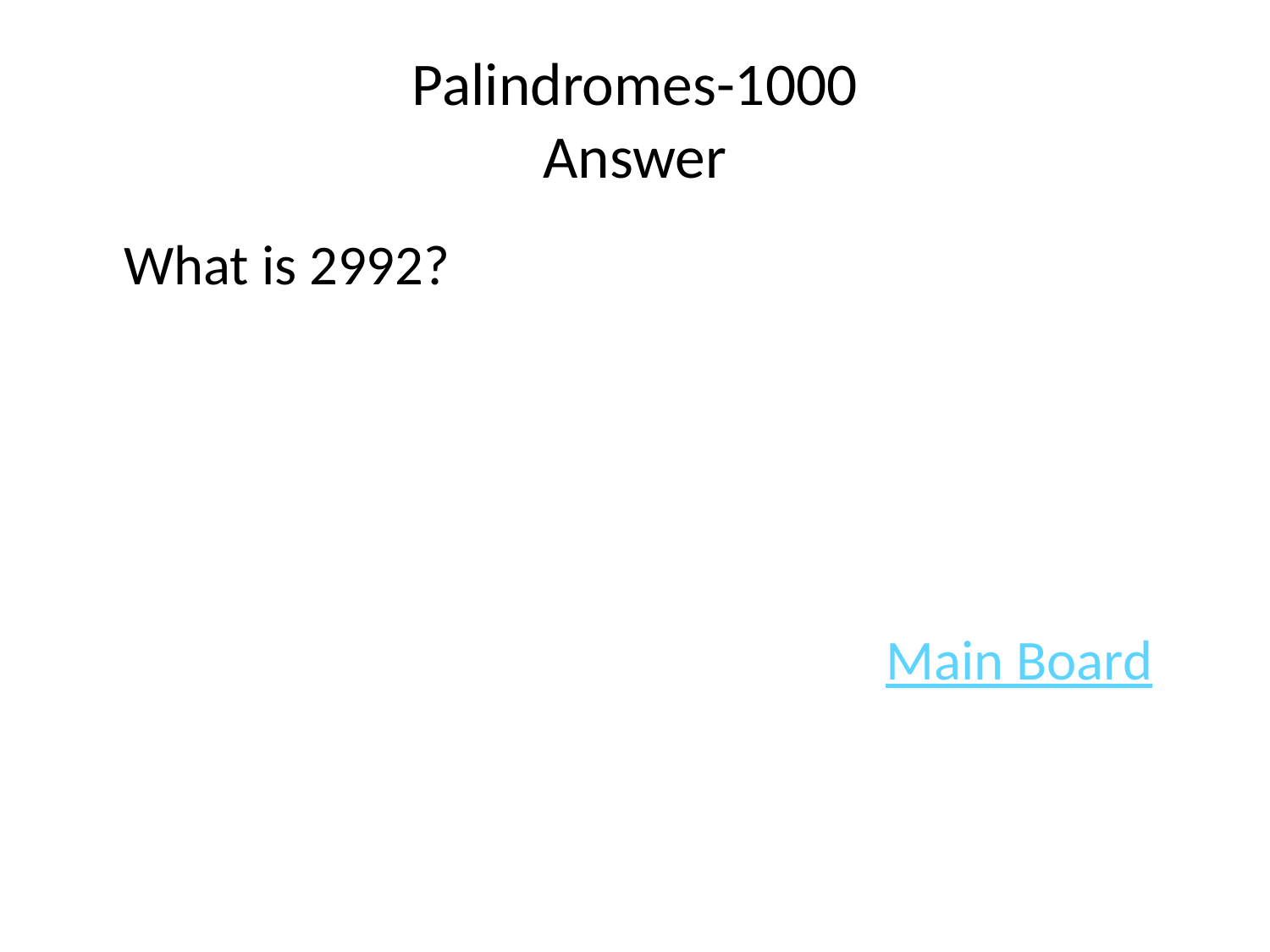

# Palindromes-1000 Answer
	What is 2992?

							Main Board